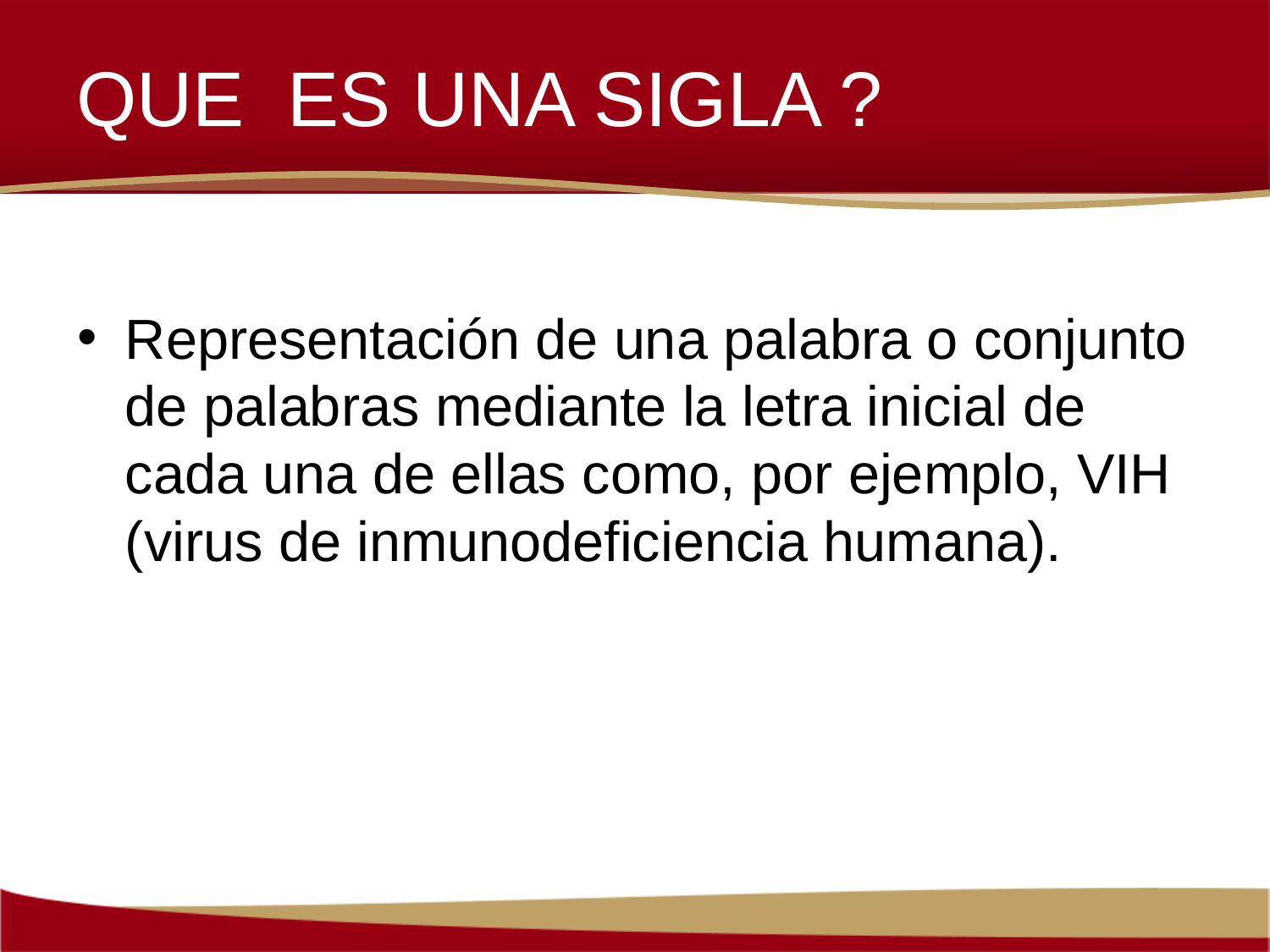

# QUE  ES UNA SIGLA ?
Representación de una palabra o conjunto de palabras mediante la letra inicial de cada una de ellas como, por ejemplo, VIH (virus de inmunodeficiencia humana).